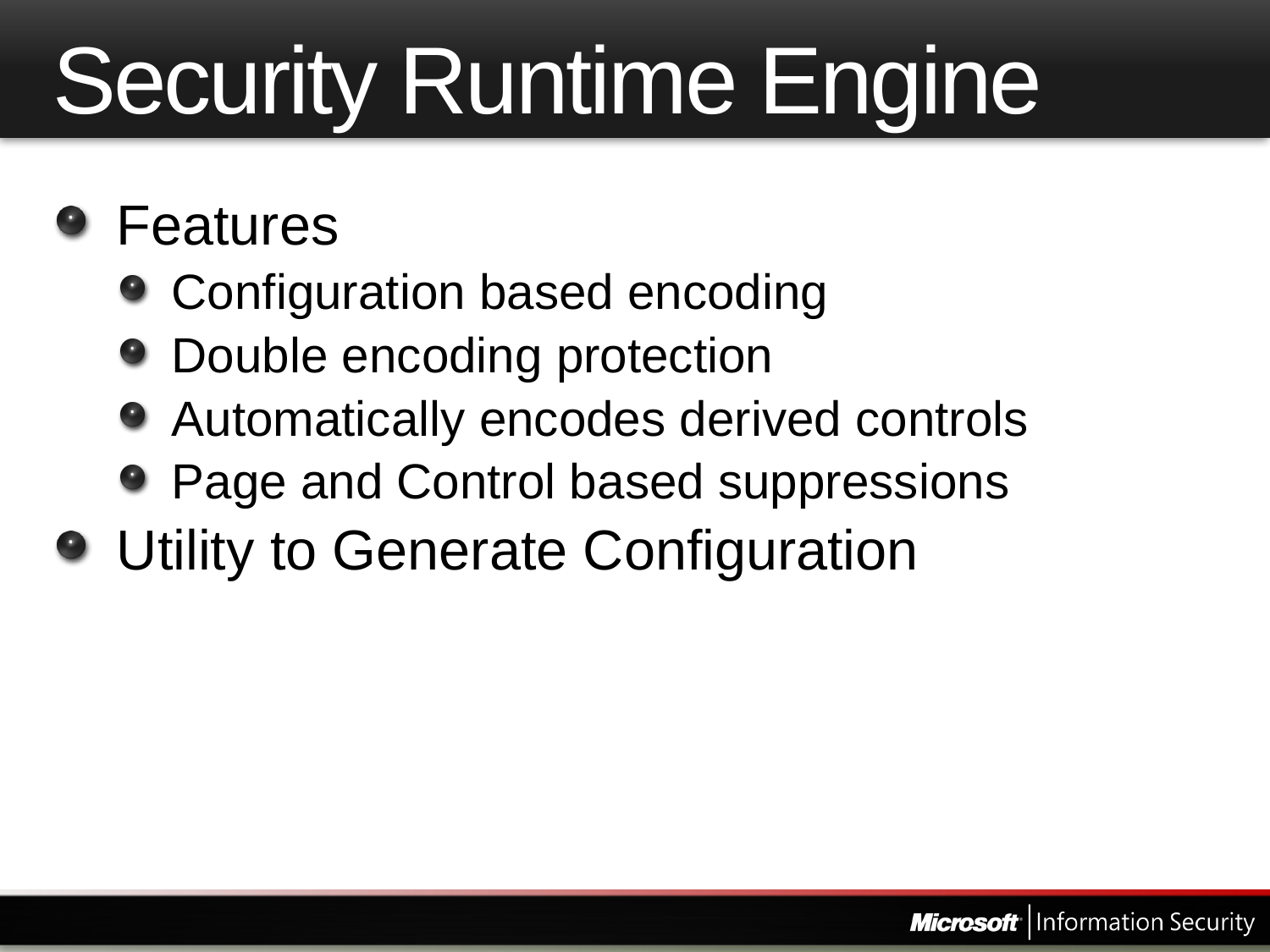

# Security Runtime Engine
Features
Configuration based encoding
Double encoding protection
Automatically encodes derived controls
Page and Control based suppressions
Utility to Generate Configuration